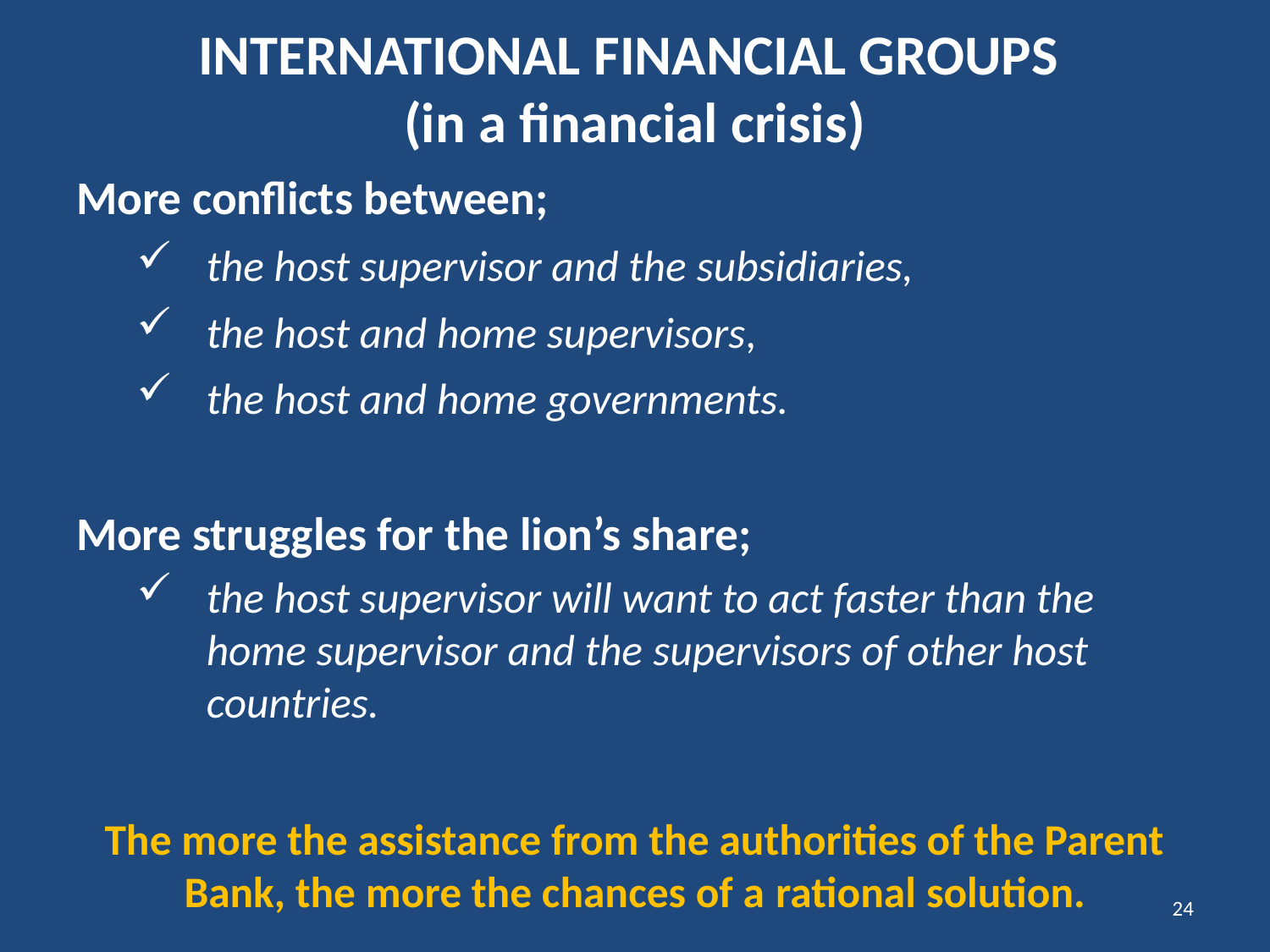

# INTERNATIONAL FINANCIAL GROUPS (in a financial crisis)
More conflicts between;
the host supervisor and the subsidiaries,
the host and home supervisors,
the host and home governments.

More struggles for the lion’s share;
the host supervisor will want to act faster than the home supervisor and the supervisors of other host countries.

The more the assistance from the authorities of the Parent Bank, the more the chances of a rational solution.

24